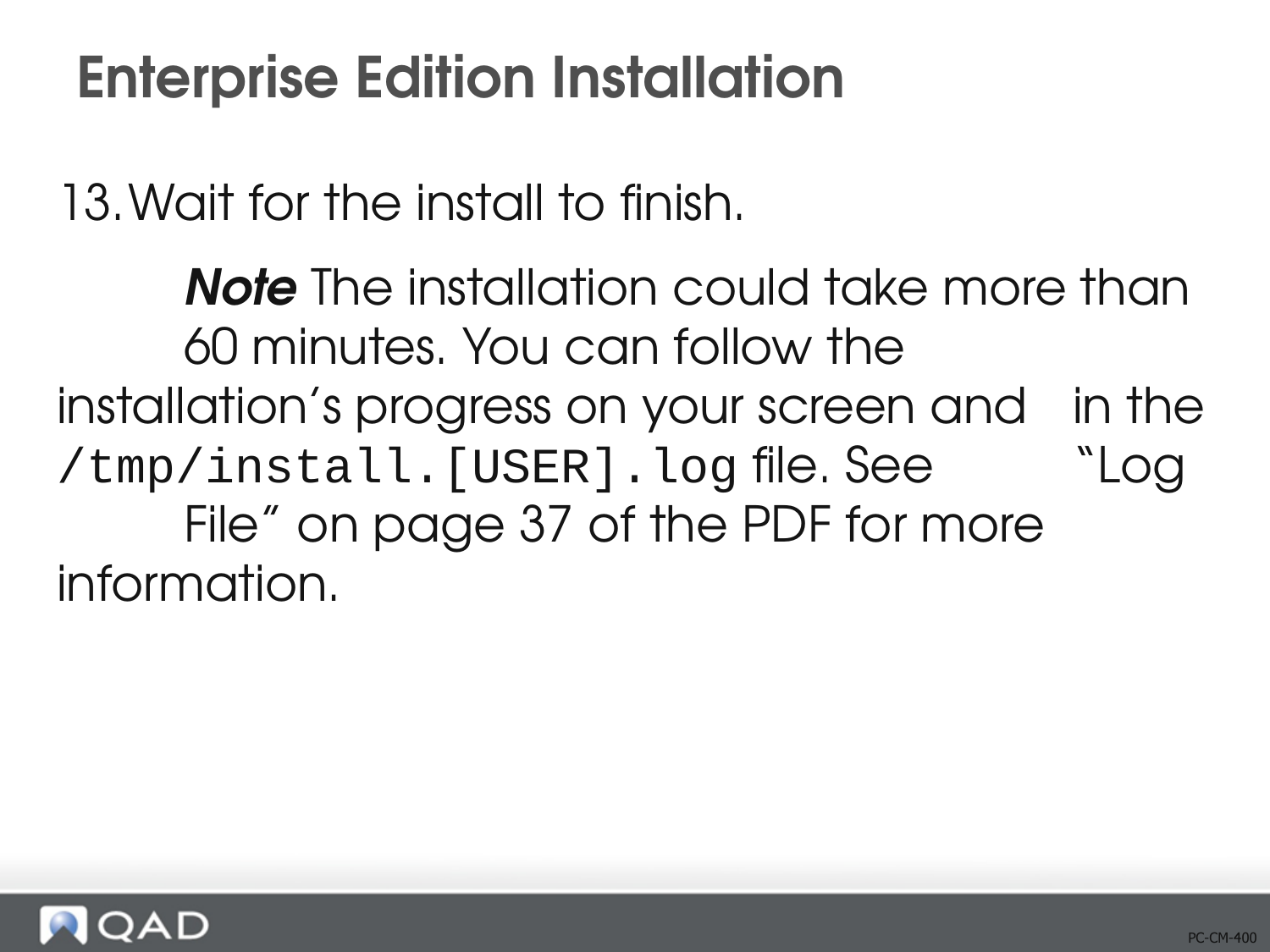

# Enterprise Edition Installation
Wait for the install to finish.

	Note The installation could take more than 	60 minutes. You can follow the 	installation’s progress on your screen and 	in the /tmp/install.[USER].log file. See 	“Log 	File” on page 37 of the PDF for more 	information.
PC-CM-400